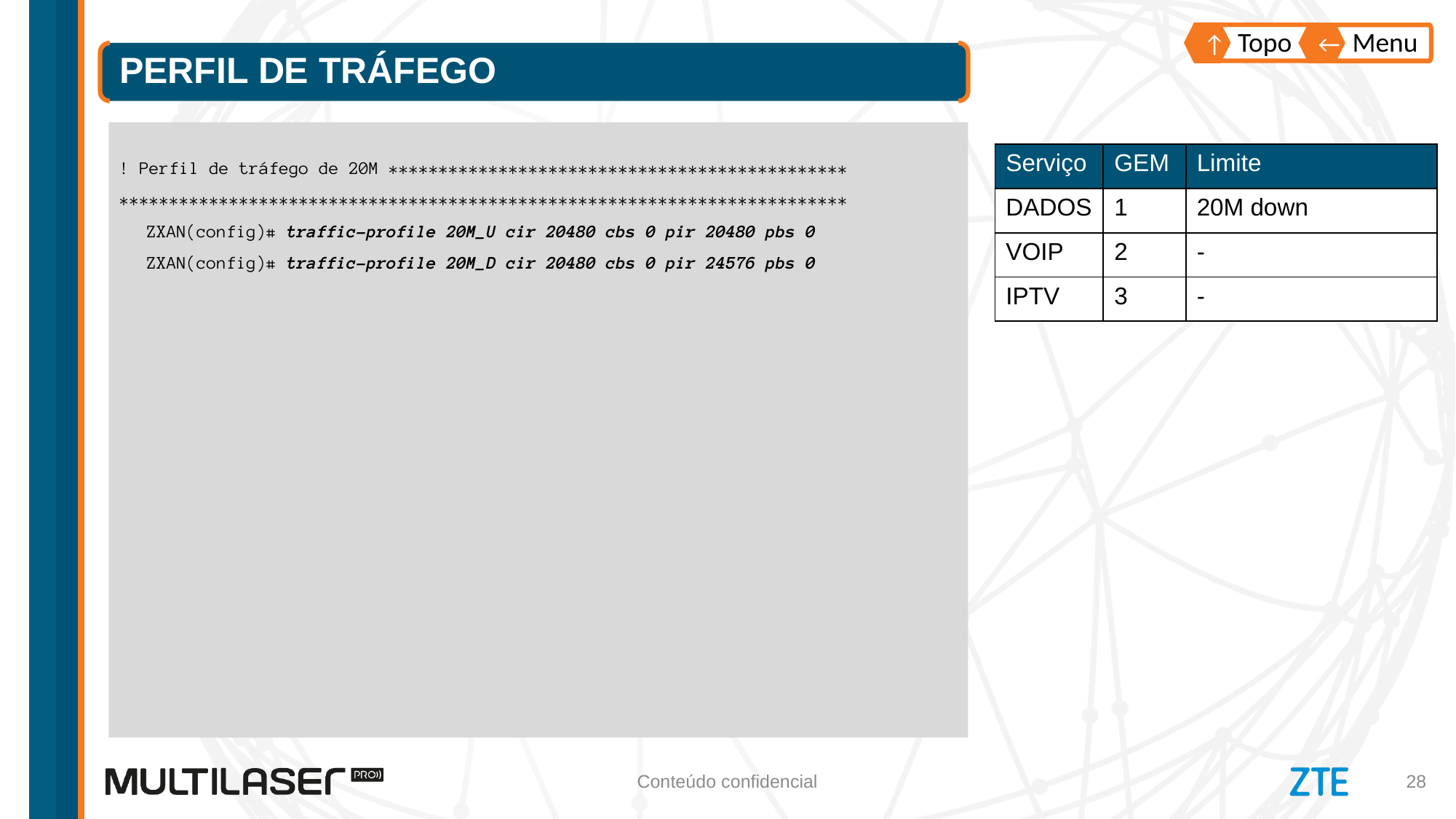

Topo
↑
Menu
←
# Perfil de tráfego

! Perfil de tráfego de 20M **********************************************
*************************************************************************
ZXAN(config)# traffic-profile 20M_U cir 20480 cbs 0 pir 20480 pbs 0
ZXAN(config)# traffic-profile 20M_D cir 20480 cbs 0 pir 24576 pbs 0

| Serviço | GEM | Limite |
| --- | --- | --- |
| DADOS | 1 | 20M down |
| VOIP | 2 | - |
| IPTV | 3 | - |
Conteúdo confidencial
28